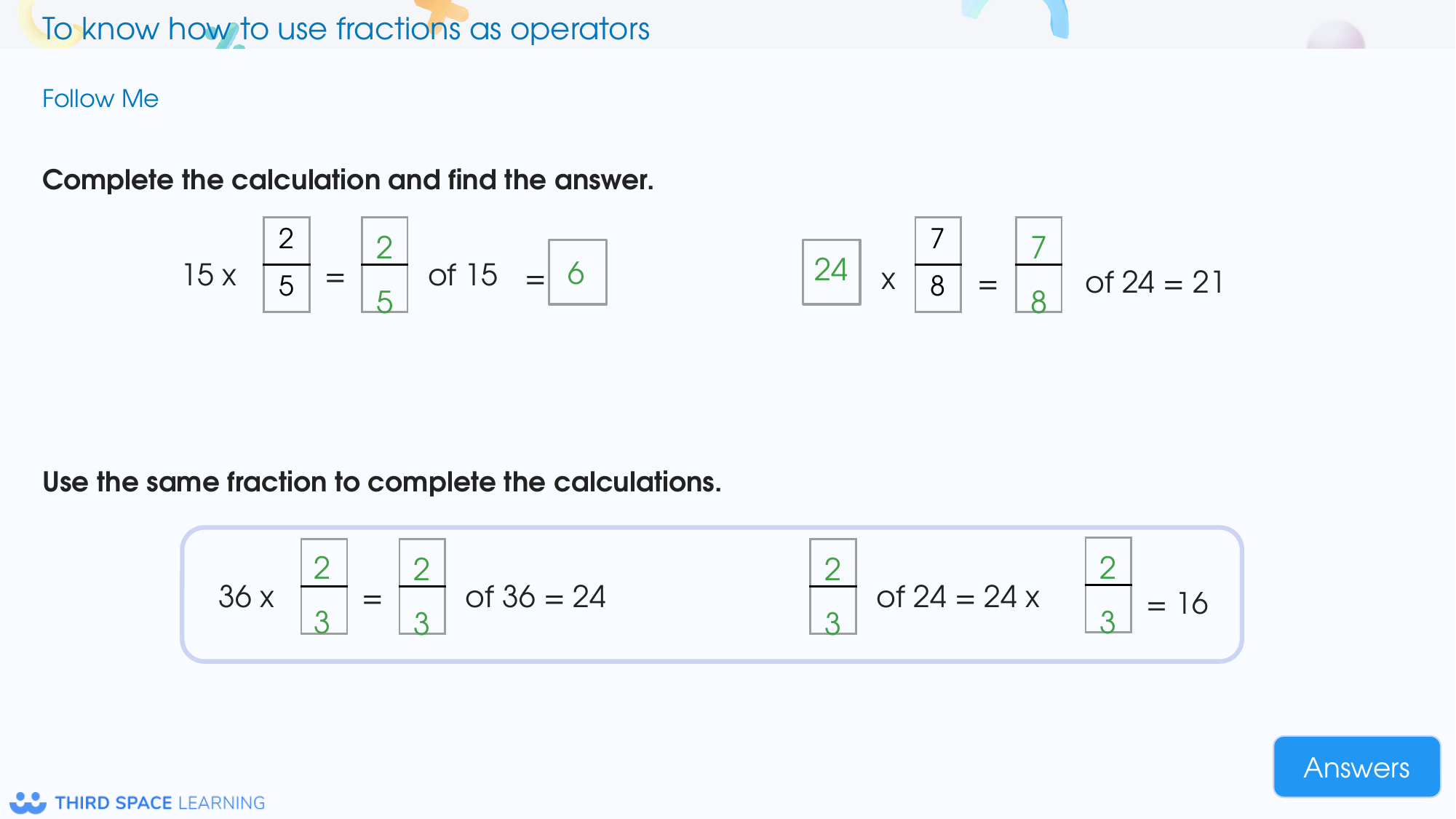

Follow Me
Complete the calculation and find the answer.
| 2 |
| --- |
| 5 |
|  |
| --- |
|  |
| 7 |
| --- |
| 8 |
|  |
| --- |
|  |
2
5
7
8
15 x
=
of 15
=
x

of 24 = 21
24
=
6
Use the same fraction to complete the calculations.

|  |
| --- |
|  |
2
3
2
3
|  |
| --- |
|  |
|  |
| --- |
|  |
|  |
| --- |
|  |
2
3
2
3
36 x
=
of 36 = 24
of 24 = 24 x
= 16
Answers